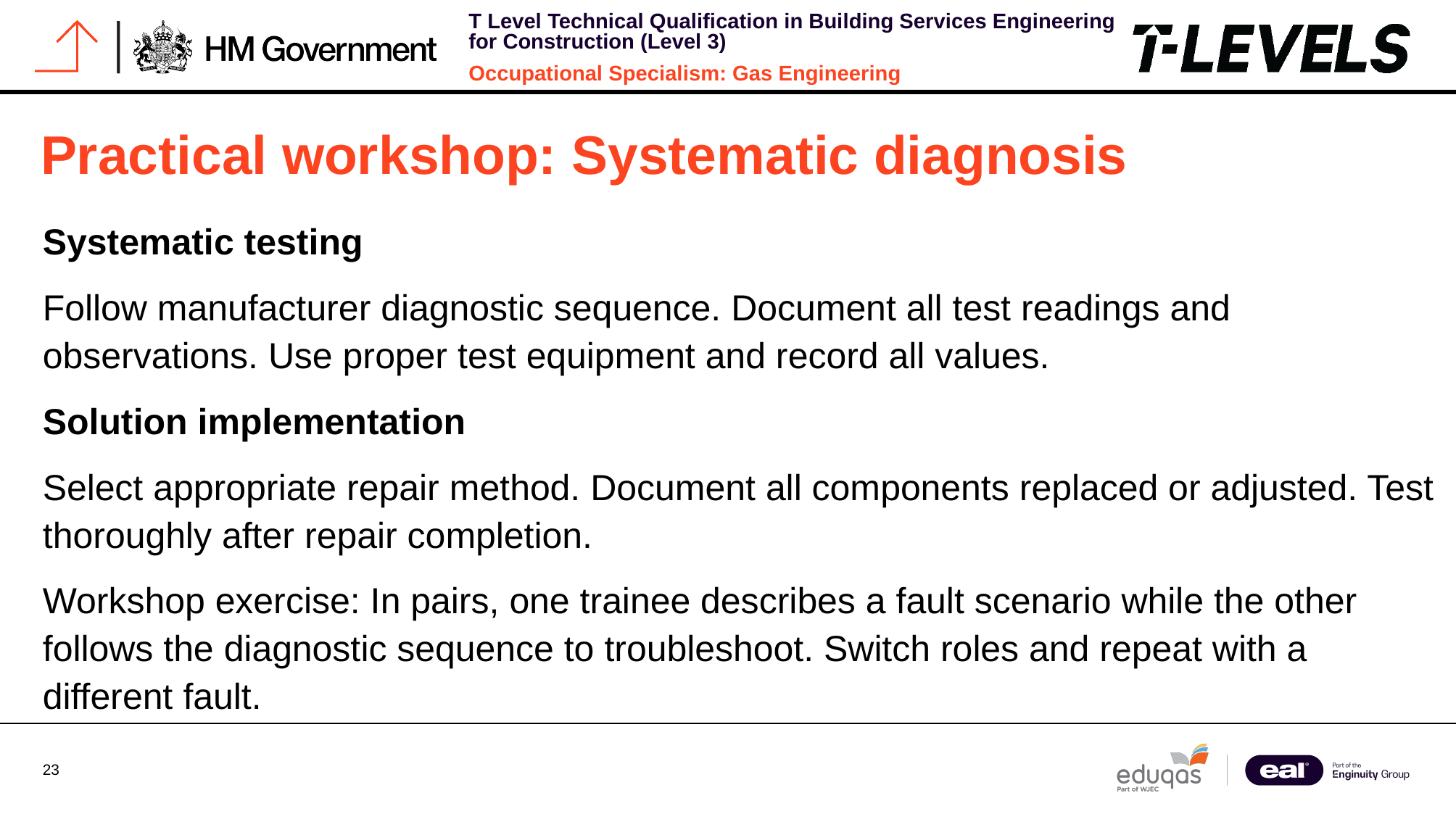

# Practical workshop: Systematic diagnosis
Systematic testing
Follow manufacturer diagnostic sequence. Document all test readings and observations. Use proper test equipment and record all values.
Solution implementation
Select appropriate repair method. Document all components replaced or adjusted. Test thoroughly after repair completion.
Workshop exercise: In pairs, one trainee describes a fault scenario while the other follows the diagnostic sequence to troubleshoot. Switch roles and repeat with a different fault.